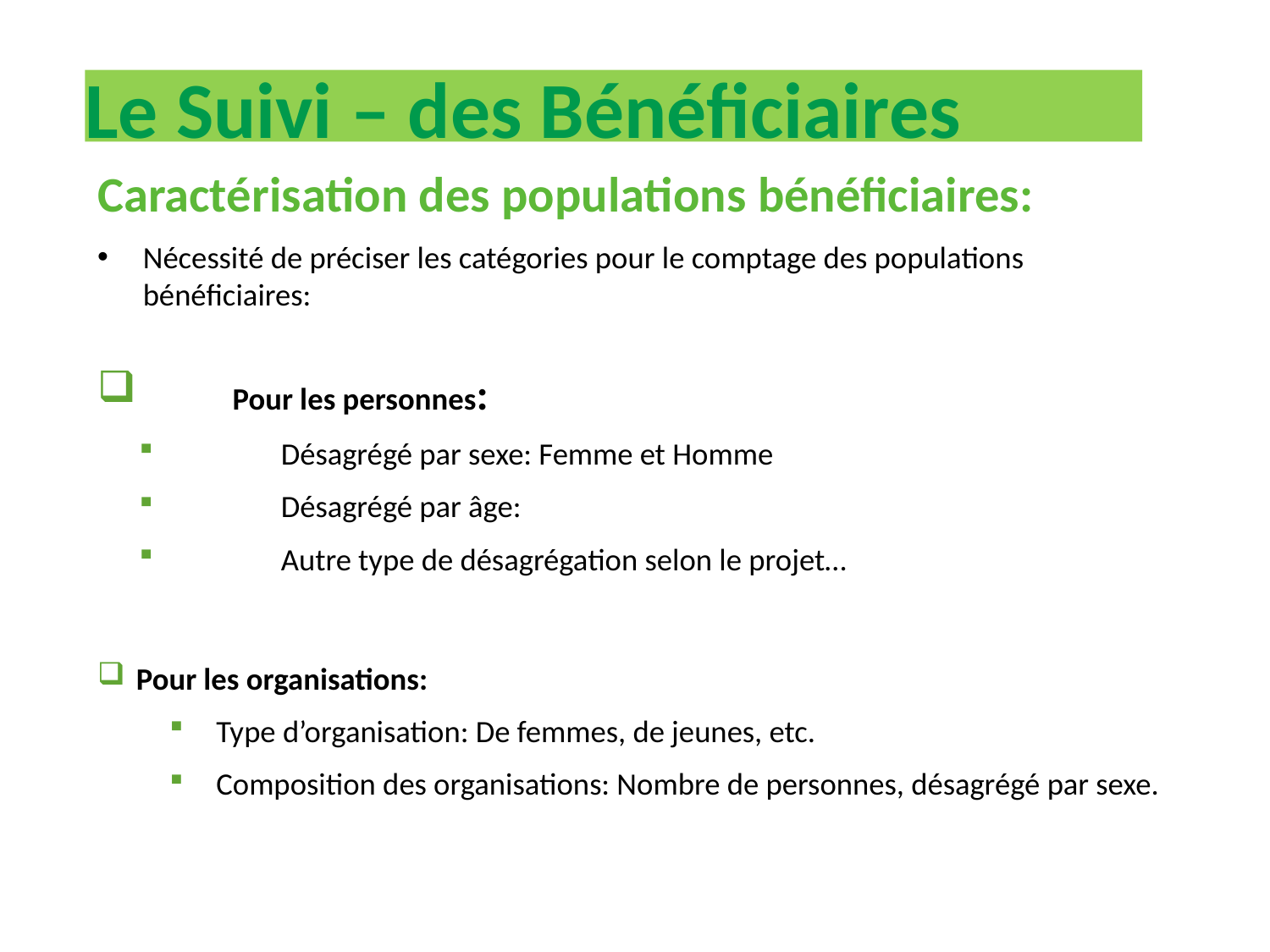

Le Suivi – des Bénéficiaires
Caractérisation des populations bénéficiaires:
Nécessité de préciser les catégories pour le comptage des populations bénéficiaires:

	Pour les personnes:
 	Désagrégé par sexe: Femme et Homme
 	Désagrégé par âge:
 	Autre type de désagrégation selon le projet…

  Pour les organisations:
Type d’organisation: De femmes, de jeunes, etc.
Composition des organisations: Nombre de personnes, désagrégé par sexe.